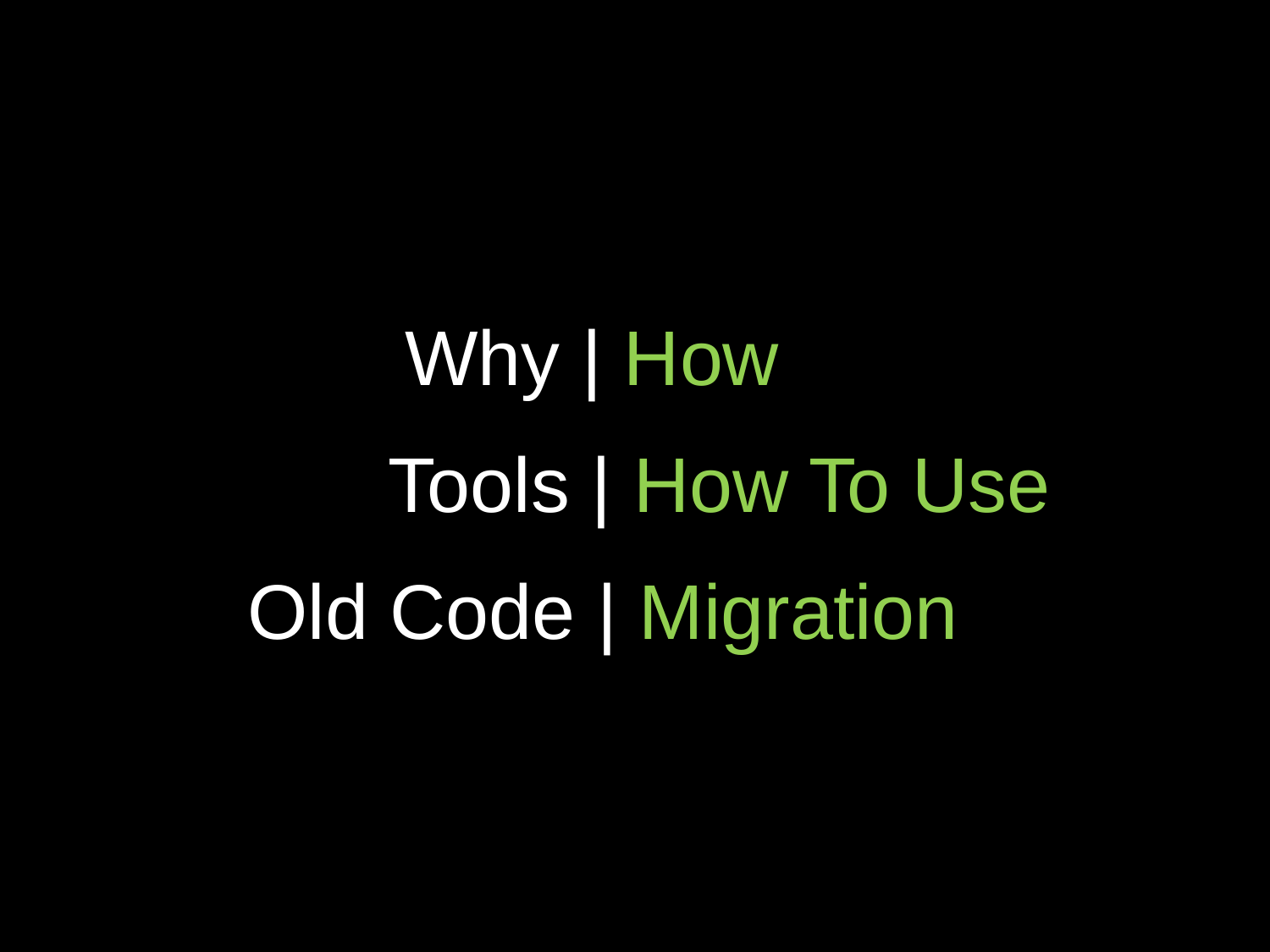

# Why | How
Tools | How To Use
Old Code | Migration